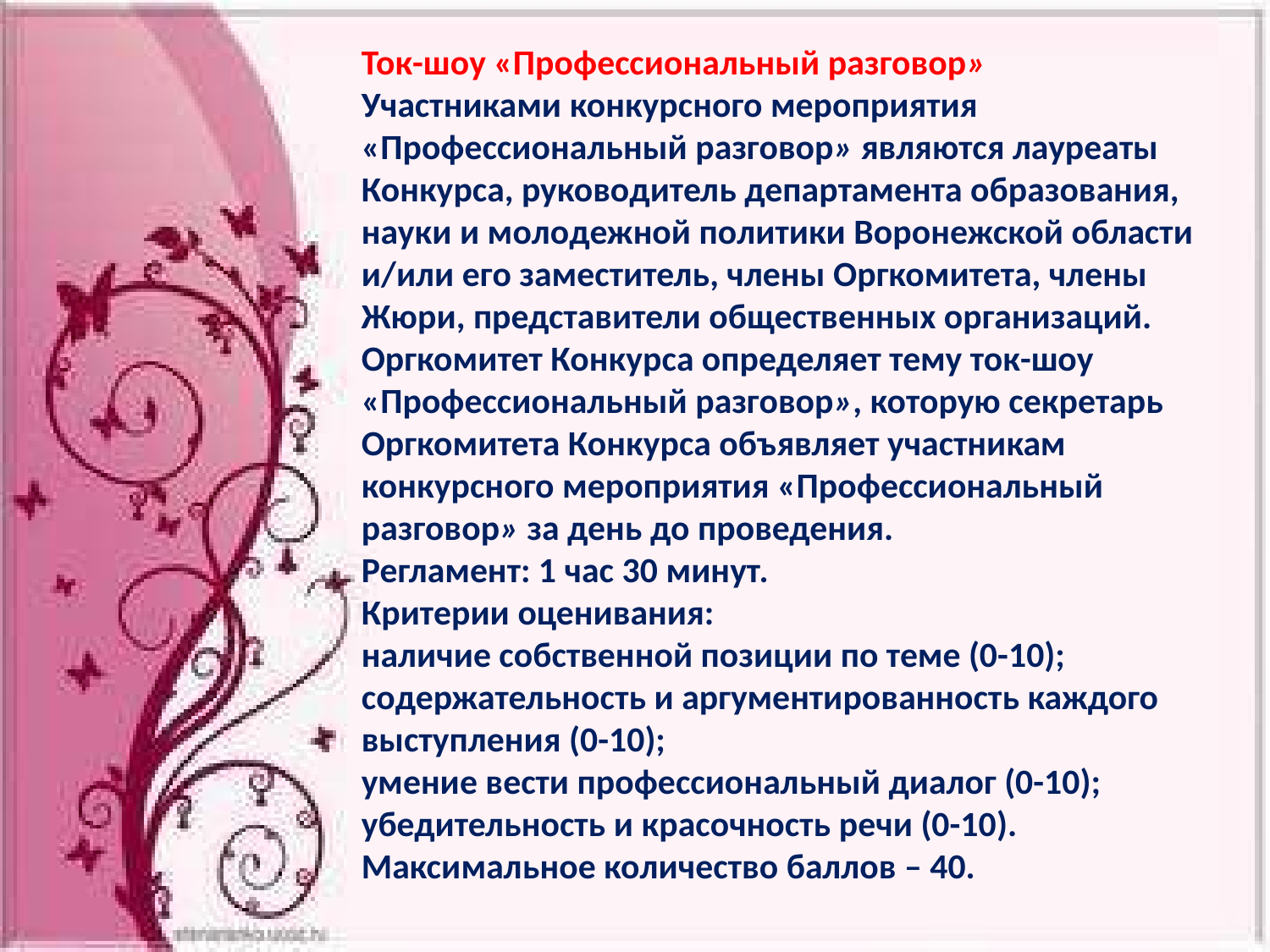

# Ток-шоу «Профессиональный разговор» Участниками конкурсного мероприятия «Профессиональный разговор» являются лауреаты Конкурса, руководитель департамента образования, науки и молодежной политики Воронежской области и/или его заместитель, члены Оргкомитета, члены Жюри, представители общественных организаций. Оргкомитет Конкурса определяет тему ток-шоу «Профессиональный разговор», которую секретарь Оргкомитета Конкурса объявляет участникам конкурсного мероприятия «Профессиональный разговор» за день до проведения. Регламент: 1 час 30 минут. Критерии оценивания: наличие собственной позиции по теме (0-10); содержательность и аргументированность каждого выступления (0-10); умение вести профессиональный диалог (0-10); убедительность и красочность речи (0-10). Максимальное количество баллов – 40.